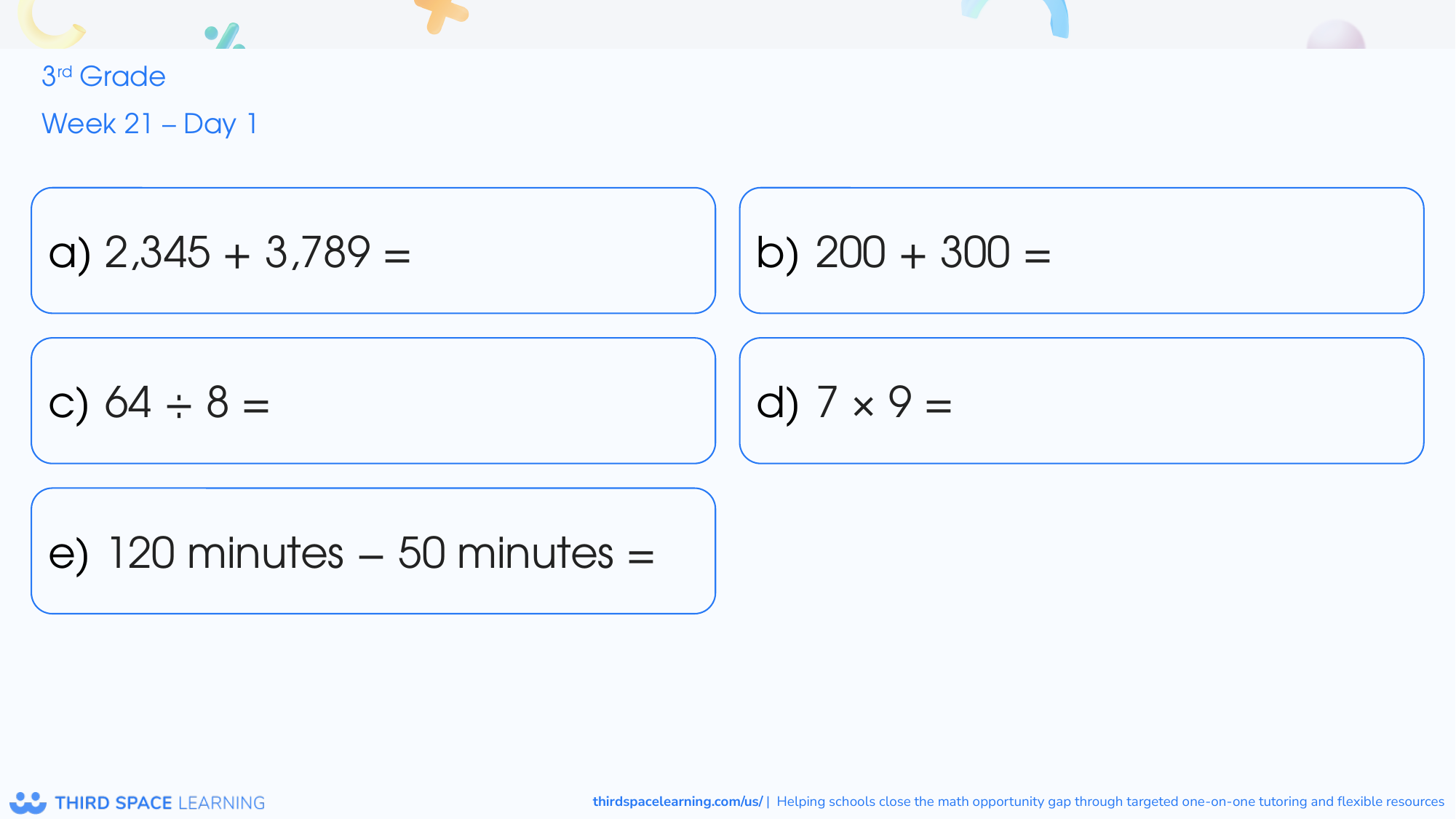

3rd Grade
Week 21 – Day 1
2,345 + 3,789 =
200 + 300 =
64 ÷ 8 =
7 × 9 =
120 minutes − 50 minutes =